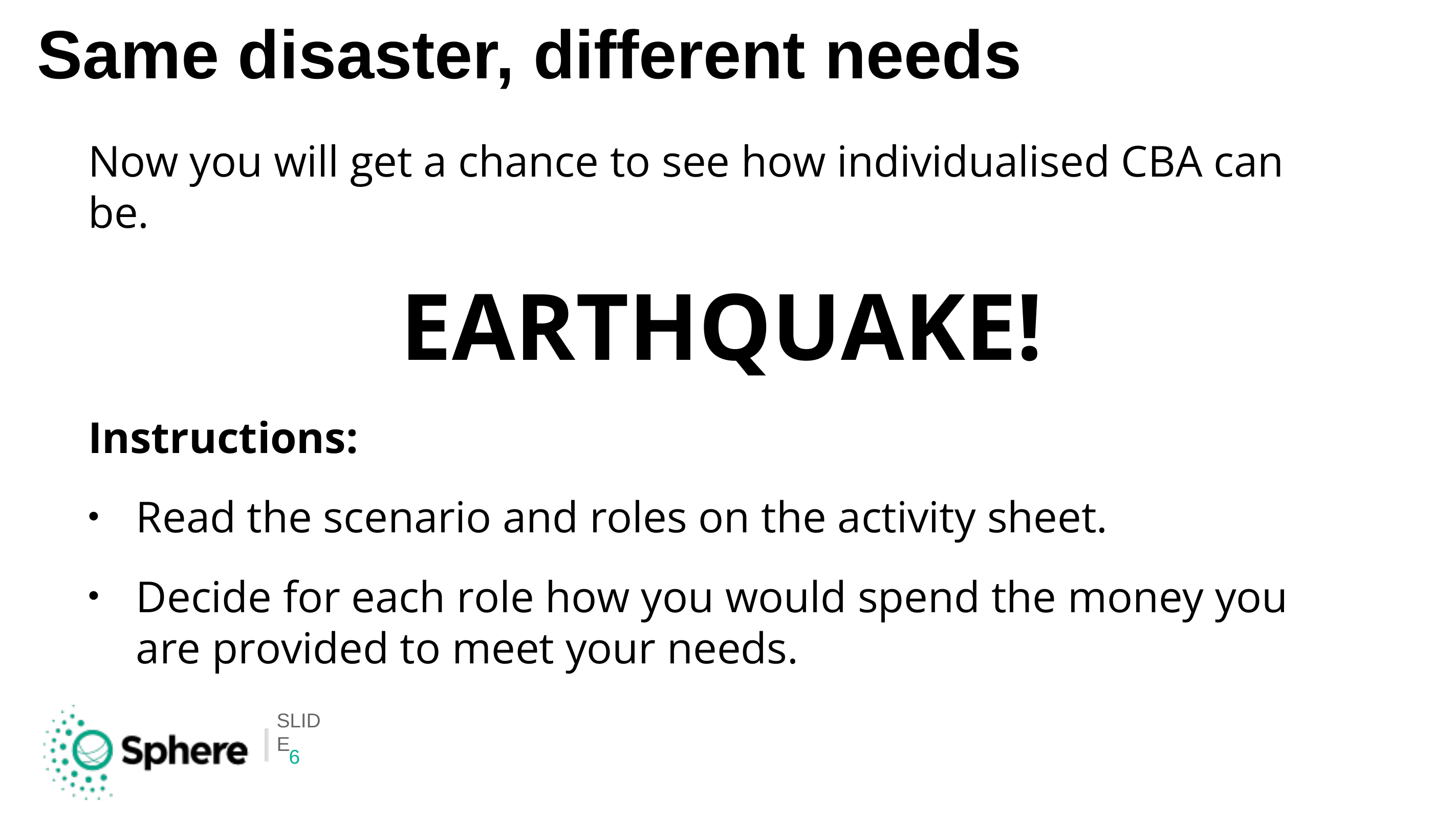

# Same disaster, different needs
Now you will get a chance to see how individualised CBA can be.
EARTHQUAKE!
Instructions:
Read the scenario and roles on the activity sheet.
Decide for each role how you would spend the money you are provided to meet your needs.

6